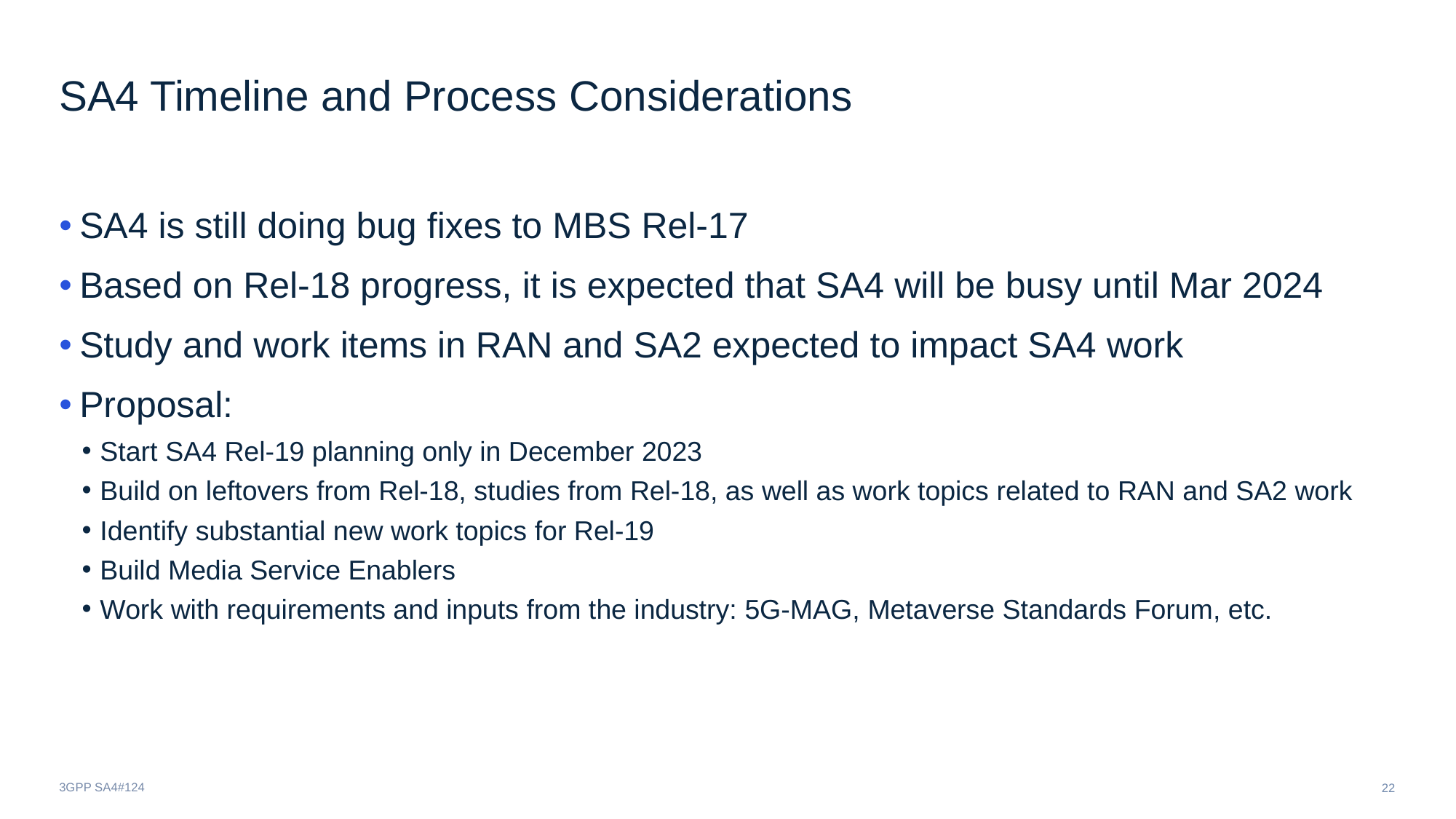

# SA4 Timeline and Process Considerations

SA4 is still doing bug fixes to MBS Rel-17
Based on Rel-18 progress, it is expected that SA4 will be busy until Mar 2024
Study and work items in RAN and SA2 expected to impact SA4 work
Proposal:
Start SA4 Rel-19 planning only in December 2023
Build on leftovers from Rel-18, studies from Rel-18, as well as work topics related to RAN and SA2 work
Identify substantial new work topics for Rel-19
Build Media Service Enablers
Work with requirements and inputs from the industry: 5G-MAG, Metaverse Standards Forum, etc.
3GPP SA4#124